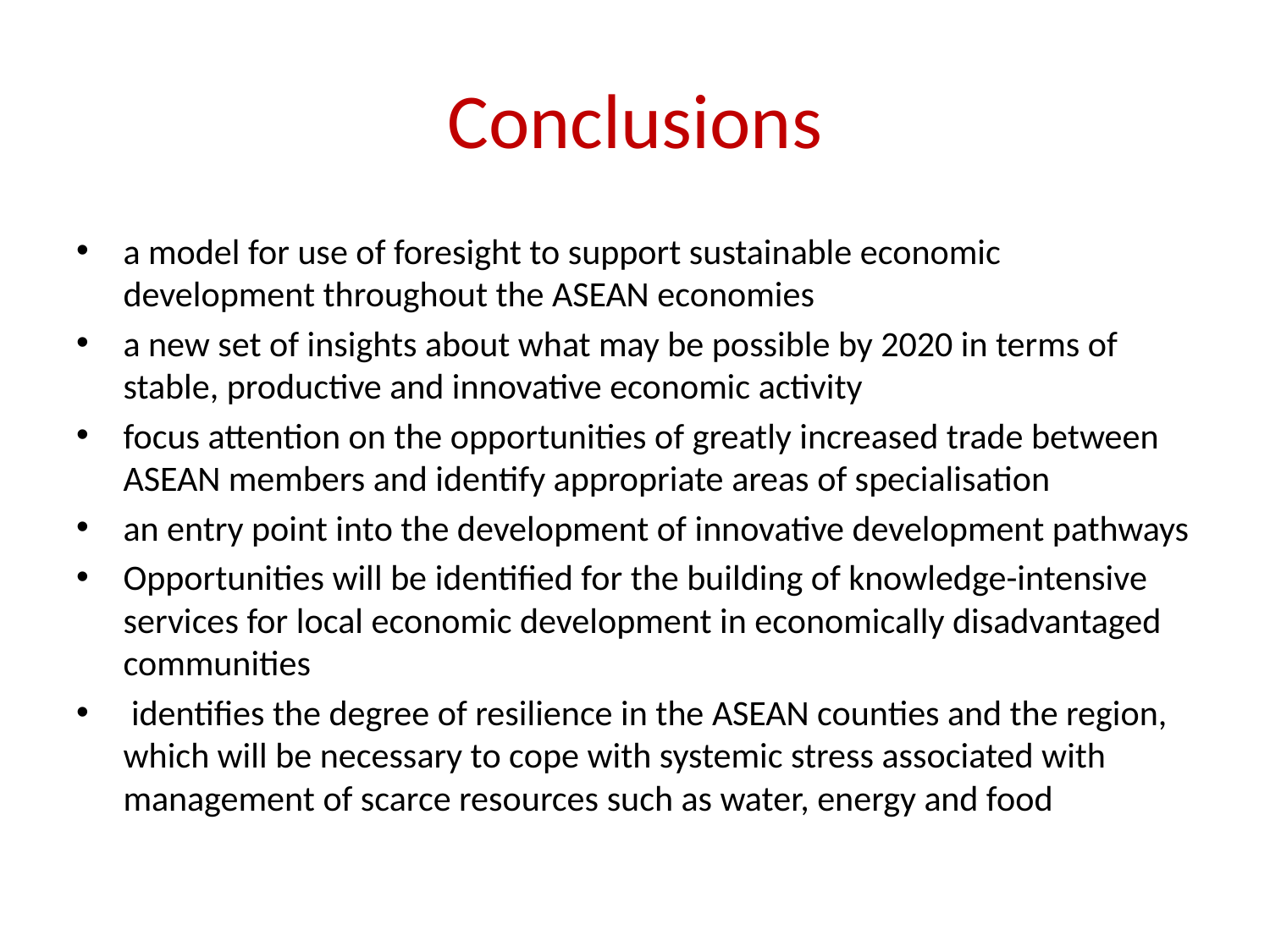

# Conclusions
a model for use of foresight to support sustainable economic development throughout the ASEAN economies
a new set of insights about what may be possible by 2020 in terms of stable, productive and innovative economic activity
focus attention on the opportunities of greatly increased trade between ASEAN members and identify appropriate areas of specialisation
an entry point into the development of innovative development pathways
Opportunities will be identified for the building of knowledge-intensive services for local economic development in economically disadvantaged communities
 identifies the degree of resilience in the ASEAN counties and the region, which will be necessary to cope with systemic stress associated with management of scarce resources such as water, energy and food